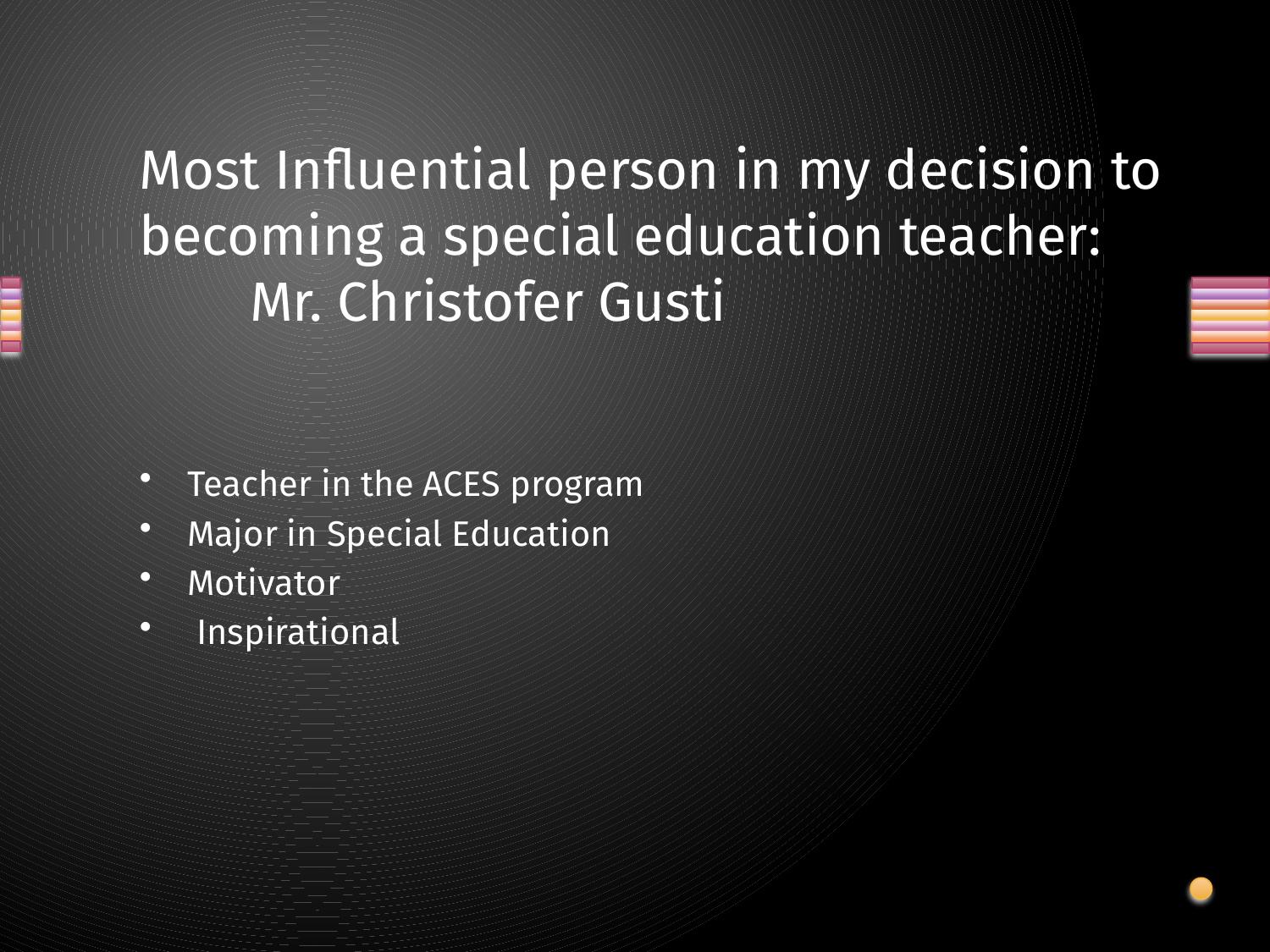

# Most Influential person in my decision to becoming a special education teacher: Mr. Christofer Gusti
Teacher in the ACES program
Major in Special Education
Motivator
 Inspirational